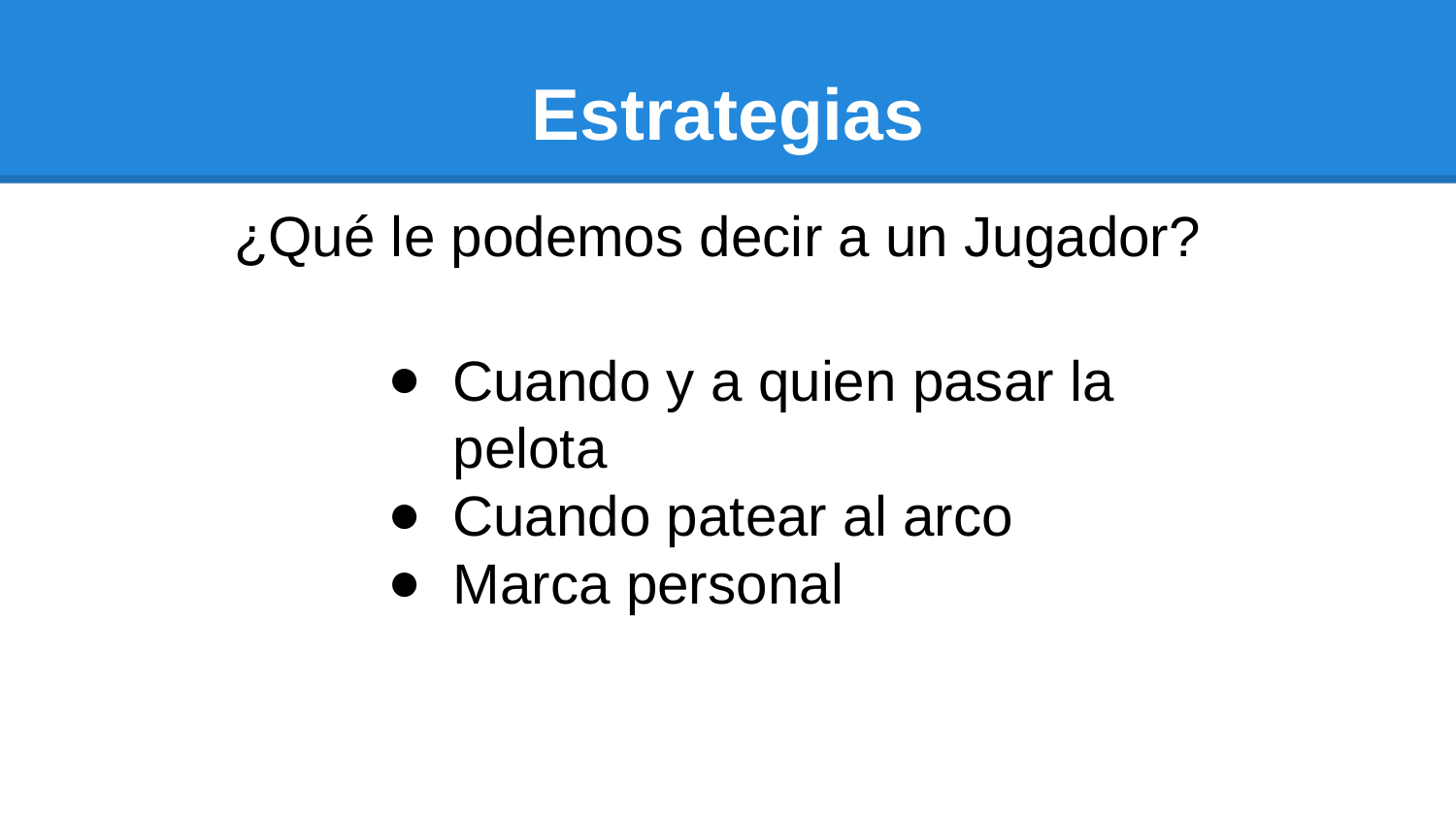

# Estrategias
¿Qué le podemos decir a un Jugador?
Cuando y a quien pasar la pelota
Cuando patear al arco
Marca personal